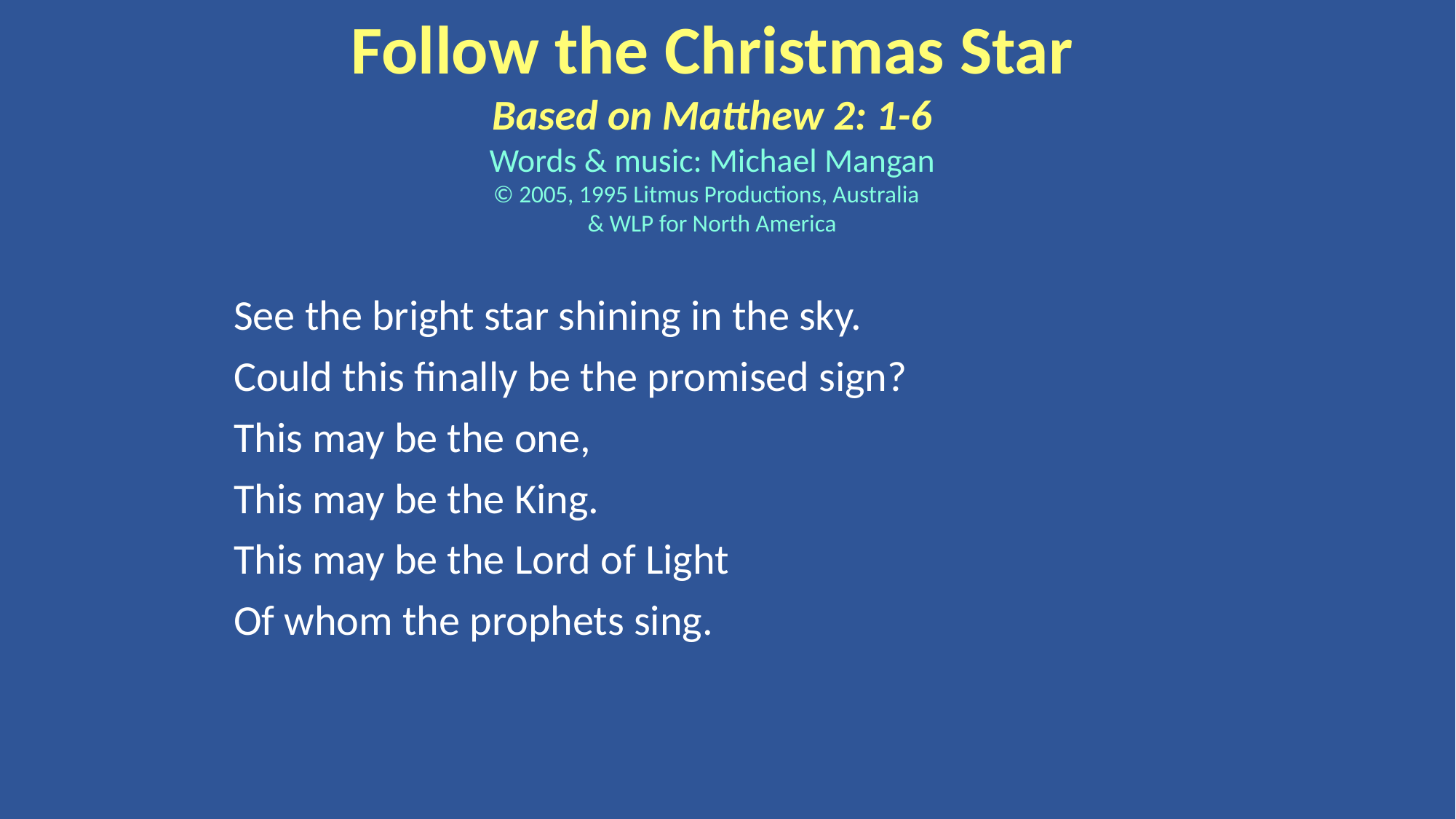

Follow the Christmas Star
Based on Matthew 2: 1-6
Words & music: Michael Mangan
© 2005, 1995 Litmus Productions, Australia
& WLP for North America
See the bright star shining in the sky.
Could this finally be the promised sign?
This may be the one,
This may be the King.
This may be the Lord of Light
Of whom the prophets sing.